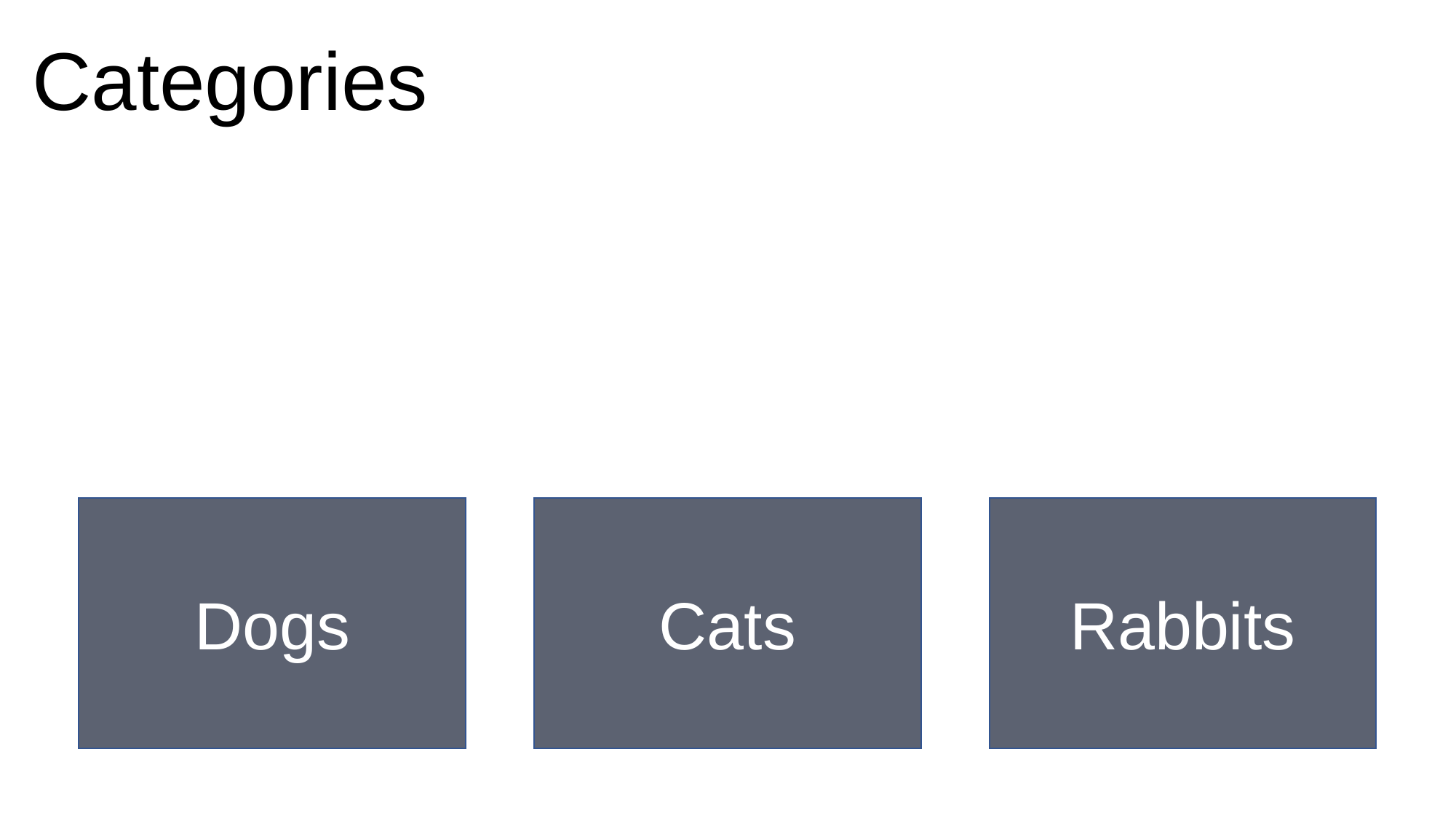

Categories

Rabbit Food
Rabbit Hutch
Litter Tray
Grooming
Dog Training
Cat Playground
Dog Food
Dogs
Cats
Rabbits